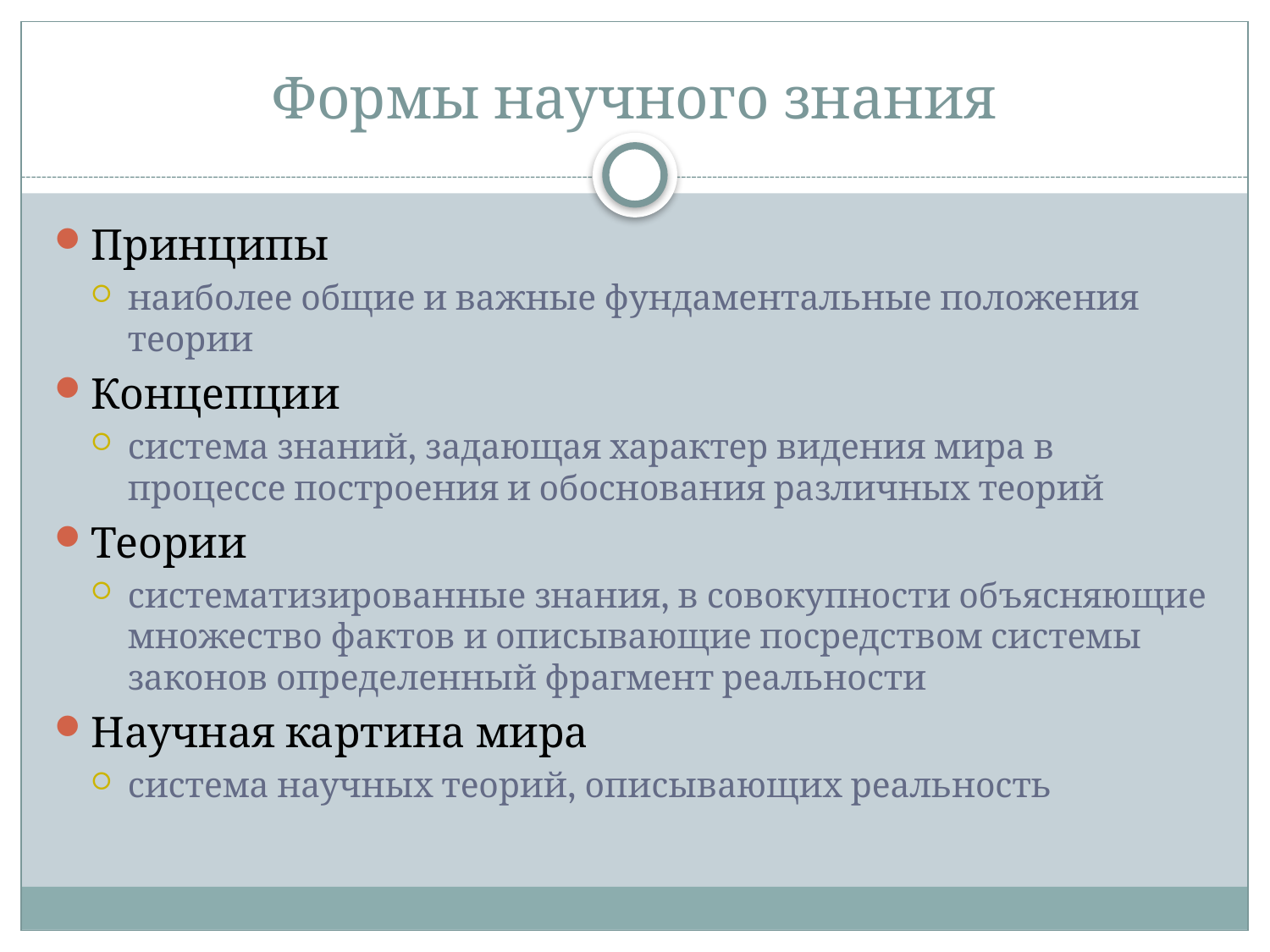

# Формы научного знания
Принципы
наиболее общие и важные фундаментальные положения теории
Концепции
система знаний, задающая характер видения мира в процессе построения и обоснования различных теорий
Теории
систематизированные знания, в совокупности объясняющие множество фактов и описывающие посредством системы законов определенный фрагмент реальности
Научная картина мира
система научных теорий, описывающих реальность